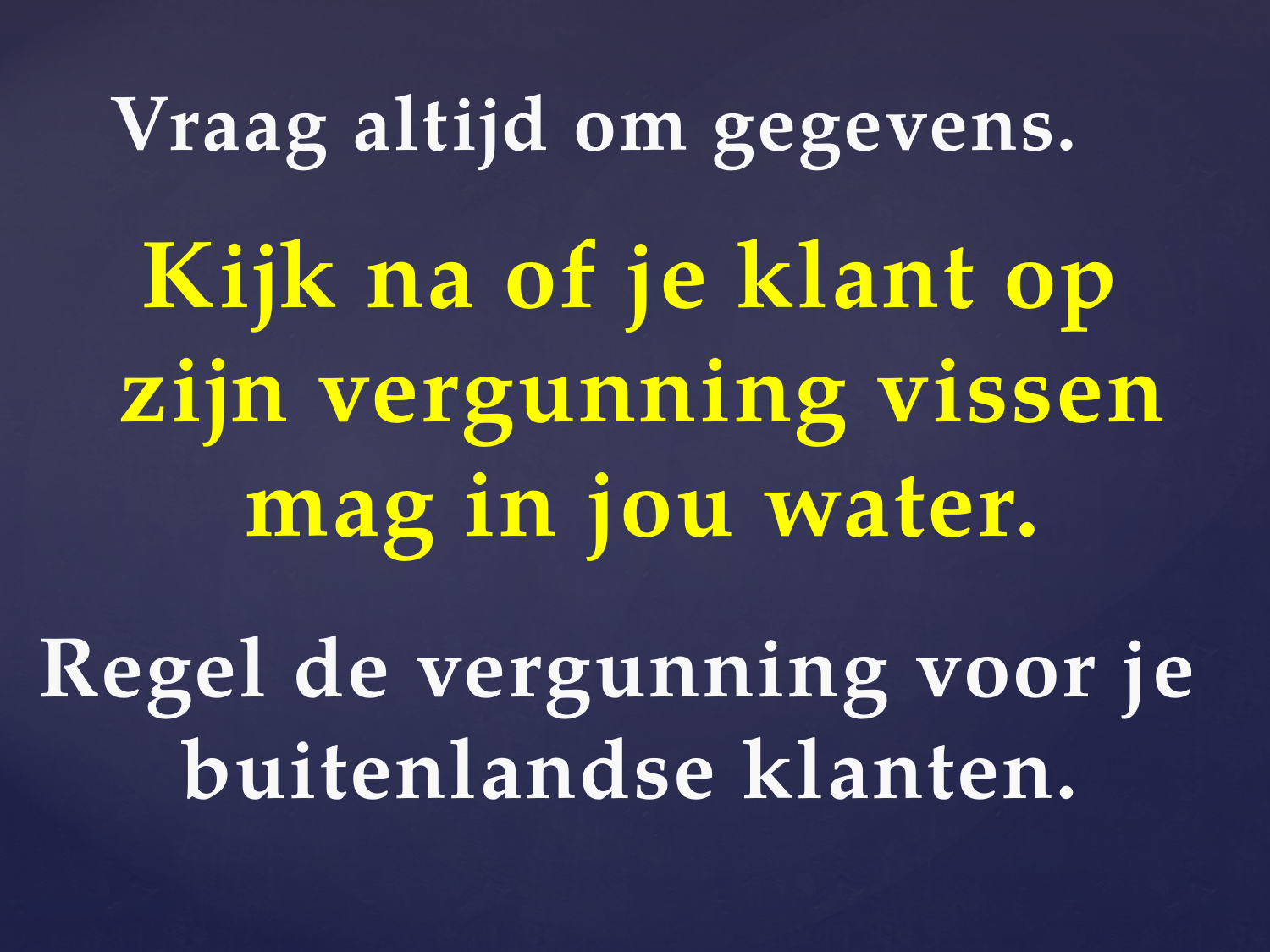

Vraag altijd om gegevens.
Kijk na of je klant op
 zijn vergunning vissen
 mag in jou water.
Regel de vergunning voor je
buitenlandse klanten.